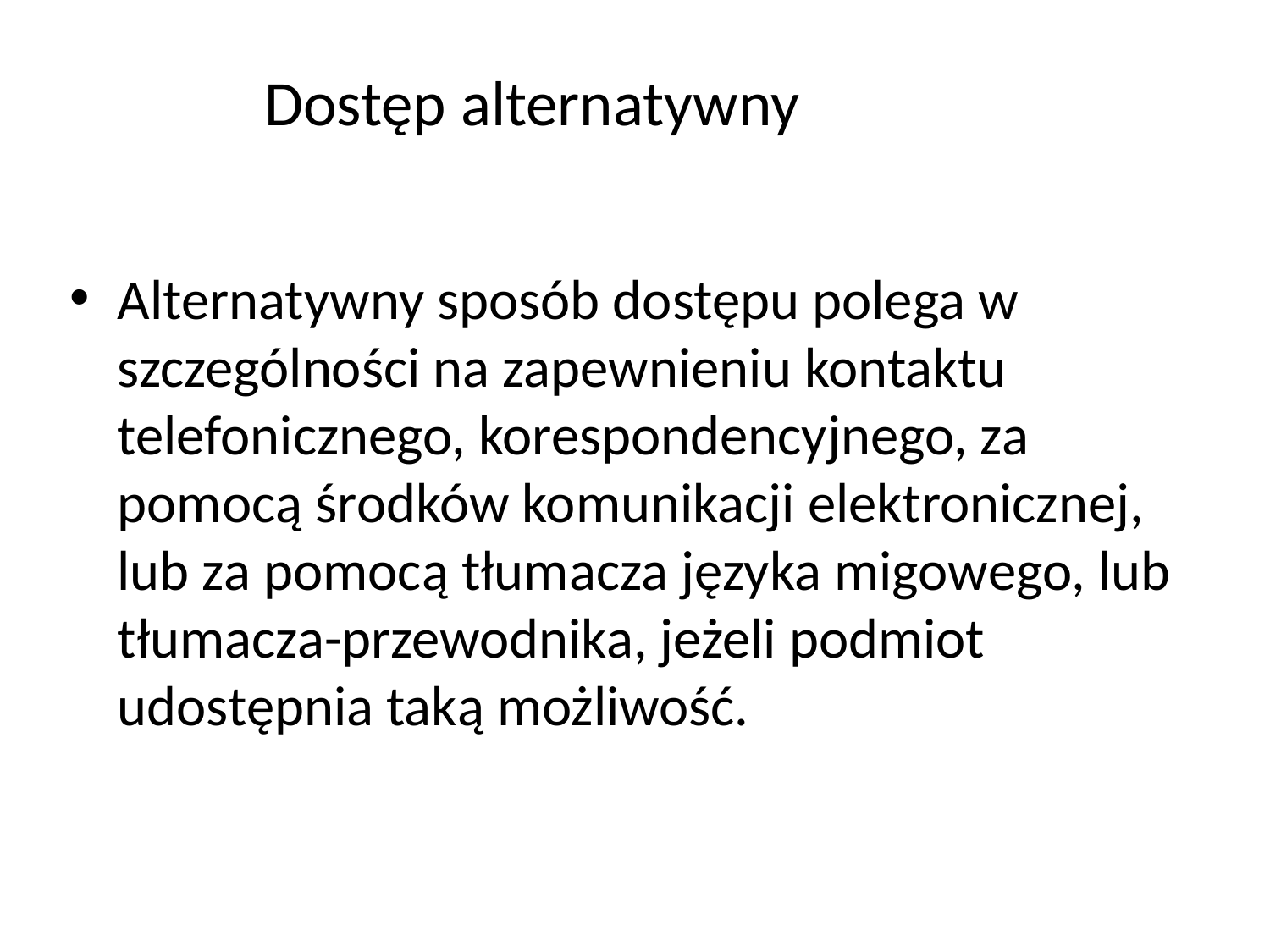

# Dostęp alternatywny
Alternatywny sposób dostępu polega w szczególności na zapewnieniu kontaktu telefonicznego, korespondencyjnego, za pomocą środków komunikacji elektronicznej, lub za pomocą tłumacza języka migowego, lub tłumacza-przewodnika, jeżeli podmiot udostępnia taką możliwość.